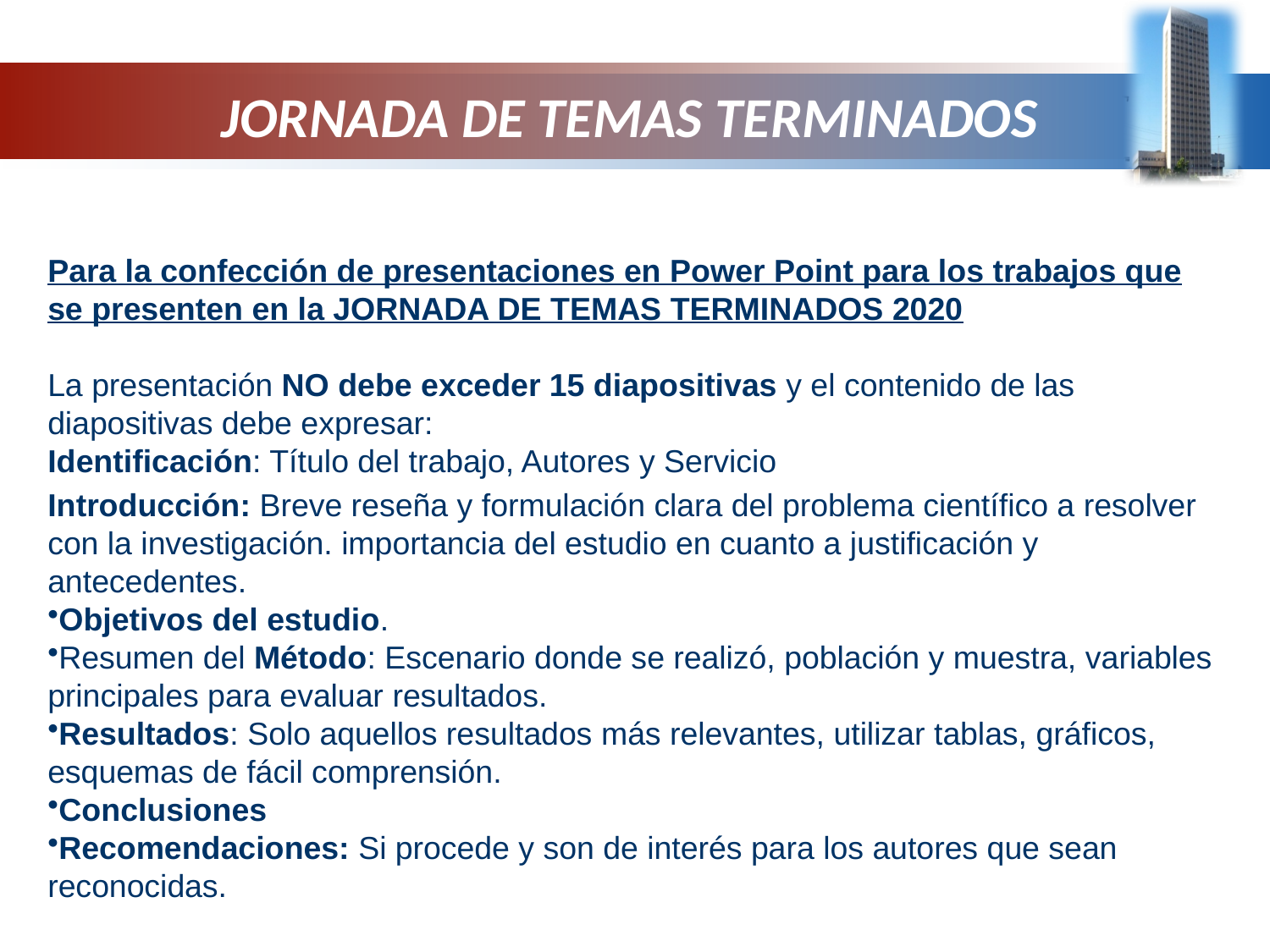

# JORNADA DE TEMAS TERMINADOS
Para la confección de presentaciones en Power Point para los trabajos que se presenten en la JORNADA DE TEMAS TERMINADOS 2020

La presentación NO debe exceder 15 diapositivas y el contenido de las diapositivas debe expresar:
Identificación: Título del trabajo, Autores y Servicio
Introducción: Breve reseña y formulación clara del problema científico a resolver con la investigación. importancia del estudio en cuanto a justificación y antecedentes.
Objetivos del estudio.
Resumen del Método: Escenario donde se realizó, población y muestra, variables principales para evaluar resultados.
Resultados: Solo aquellos resultados más relevantes, utilizar tablas, gráficos, esquemas de fácil comprensión.
Conclusiones
Recomendaciones: Si procede y son de interés para los autores que sean reconocidas.